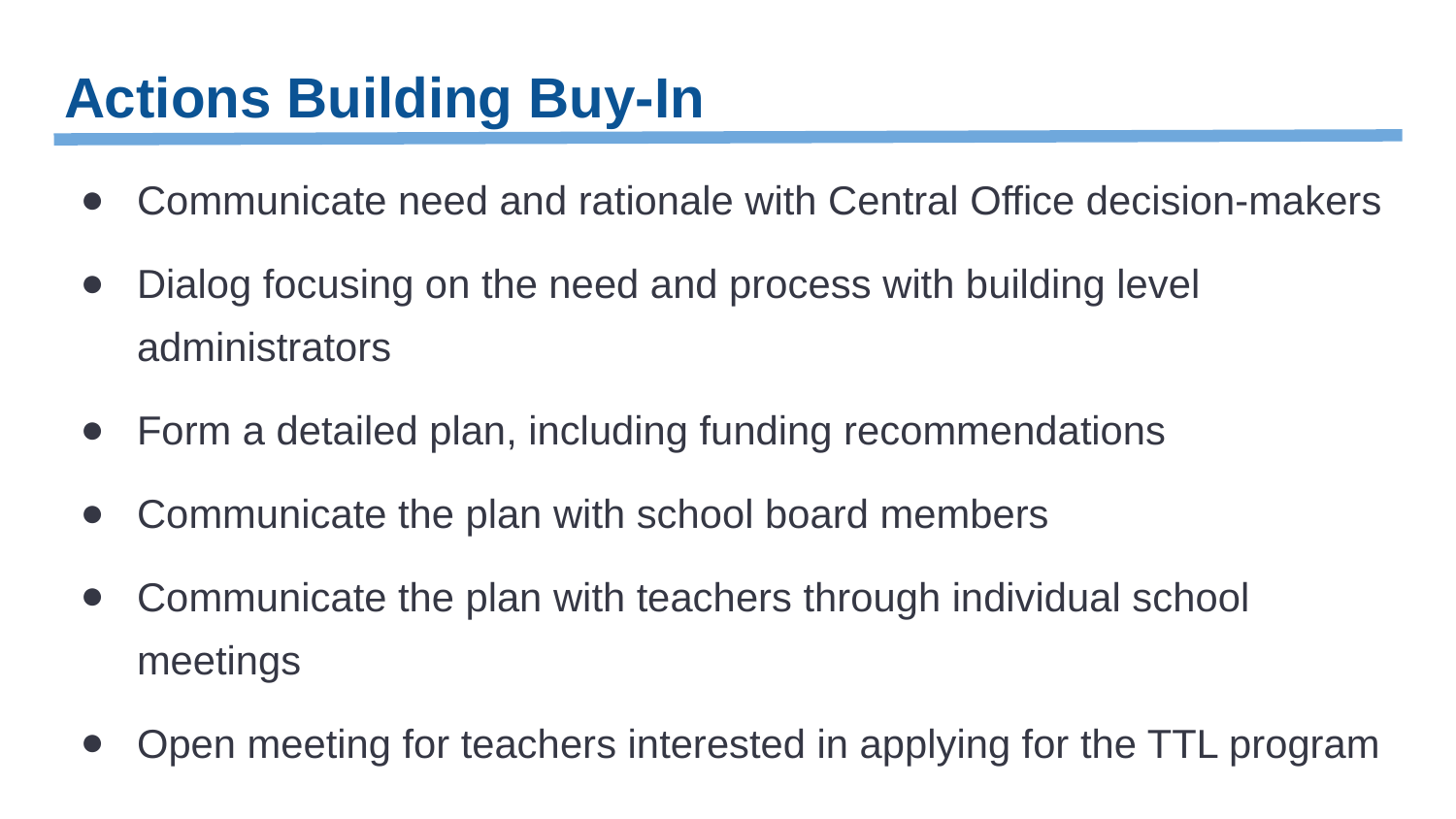

# Actions Building Buy-In
Communicate need and rationale with Central Office decision-makers
Dialog focusing on the need and process with building level administrators
Form a detailed plan, including funding recommendations
Communicate the plan with school board members
Communicate the plan with teachers through individual school meetings
Open meeting for teachers interested in applying for the TTL program